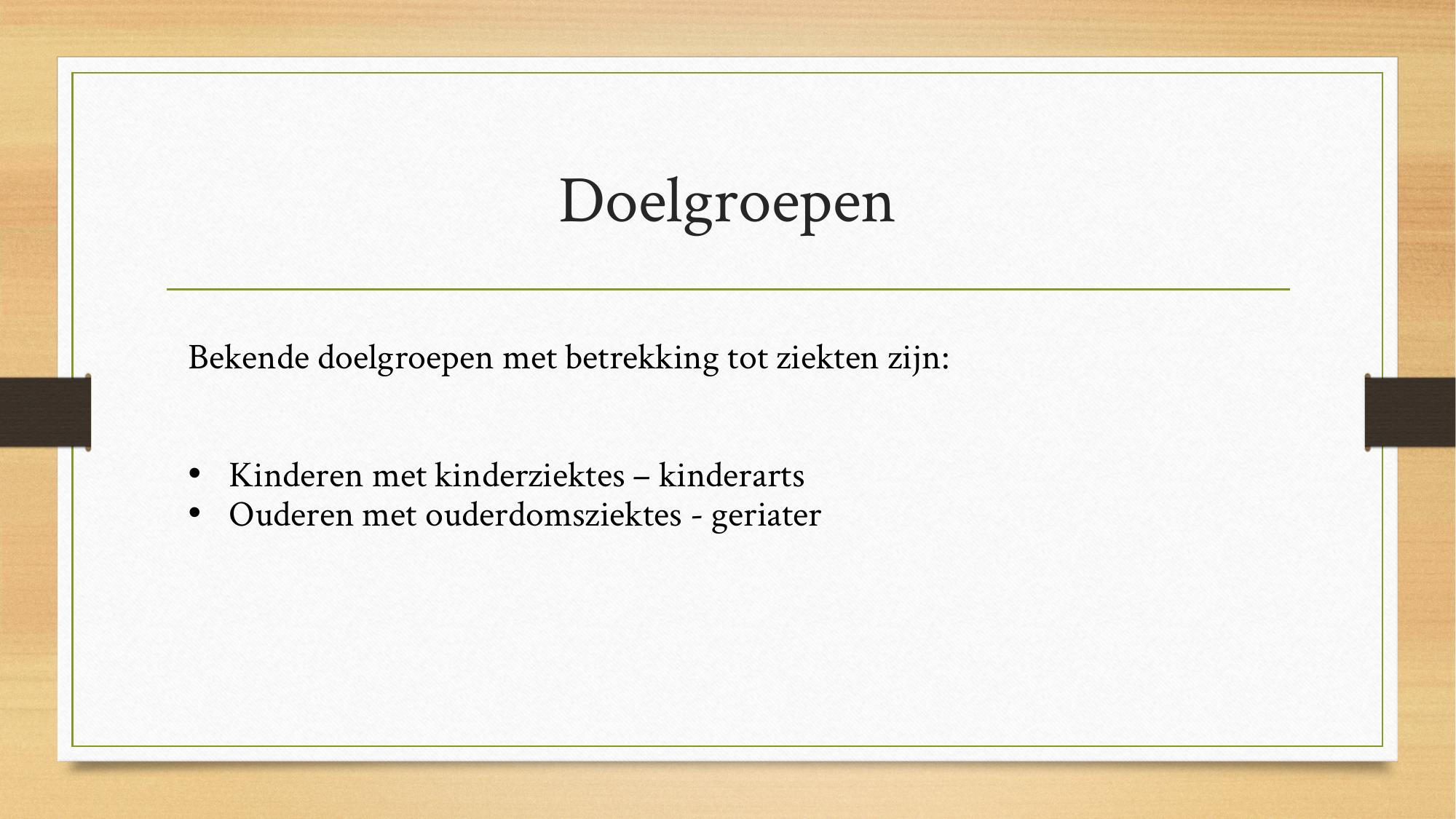

# Doelgroepen
Bekende doelgroepen met betrekking tot ziekten zijn:

Kinderen met kinderziektes – kinderarts
Ouderen met ouderdomsziektes - geriater